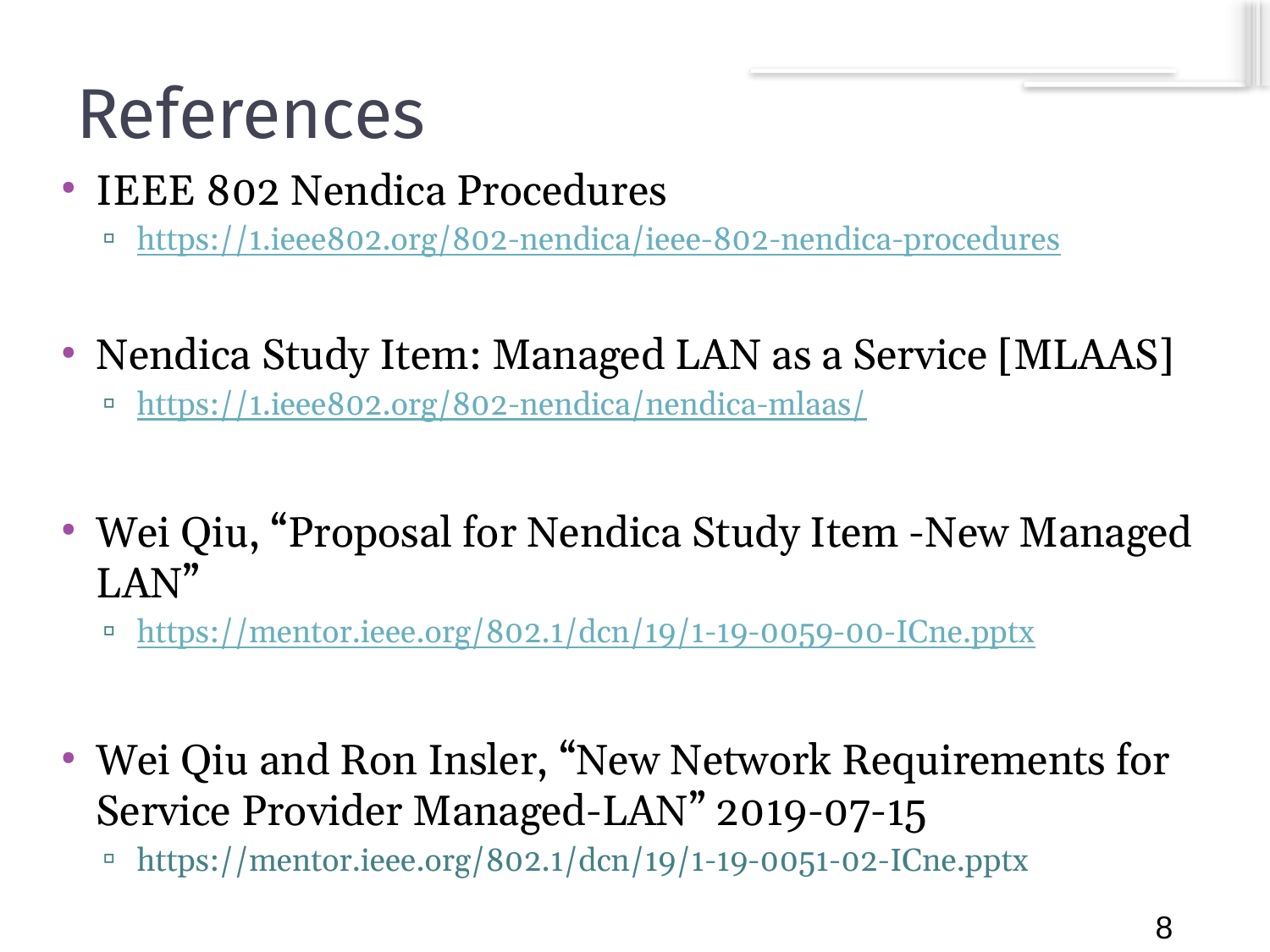

8
# References
IEEE 802 Nendica Procedures
https://1.ieee802.org/802-nendica/ieee-802-nendica-procedures

Nendica Study Item: Managed LAN as a Service [MLAAS]
https://1.ieee802.org/802-nendica/nendica-mlaas/

Wei Qiu, “Proposal for Nendica Study Item -New Managed LAN”
https://mentor.ieee.org/802.1/dcn/19/1-19-0059-00-ICne.pptx

Wei Qiu and Ron Insler, “New Network Requirements for Service Provider Managed-LAN” 2019-07-15
https://mentor.ieee.org/802.1/dcn/19/1-19-0051-02-ICne.pptx